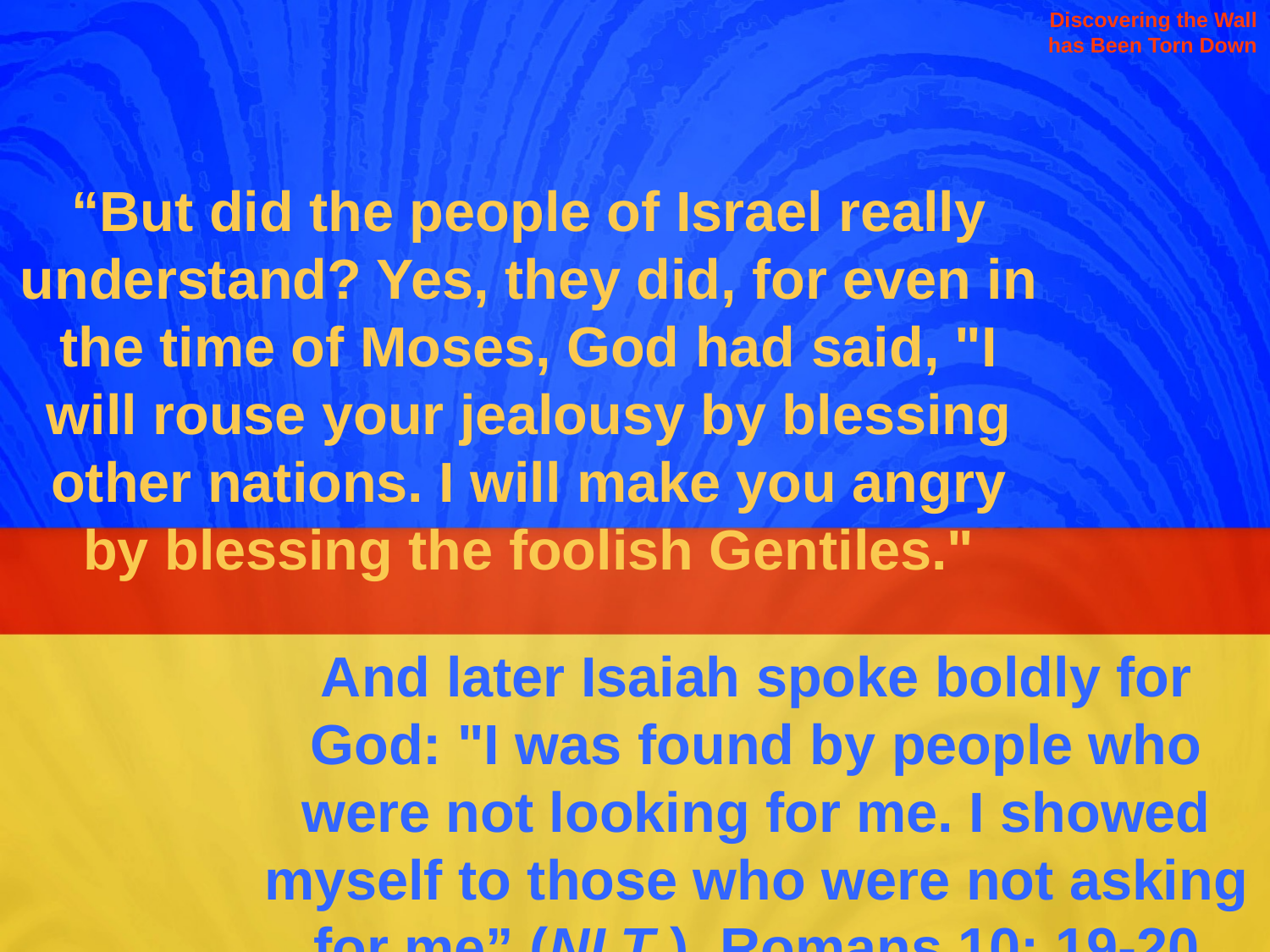

Discovering the Wall has Been Torn Down
“But did the people of Israel really understand? Yes, they did, for even in the time of Moses, God had said, "I will rouse your jealousy by blessing other nations. I will make you angry by blessing the foolish Gentiles."
And later Isaiah spoke boldly for God: "I was found by people who were not looking for me. I showed myself to those who were not asking for me” (NLT ). Romans 10: 19-20